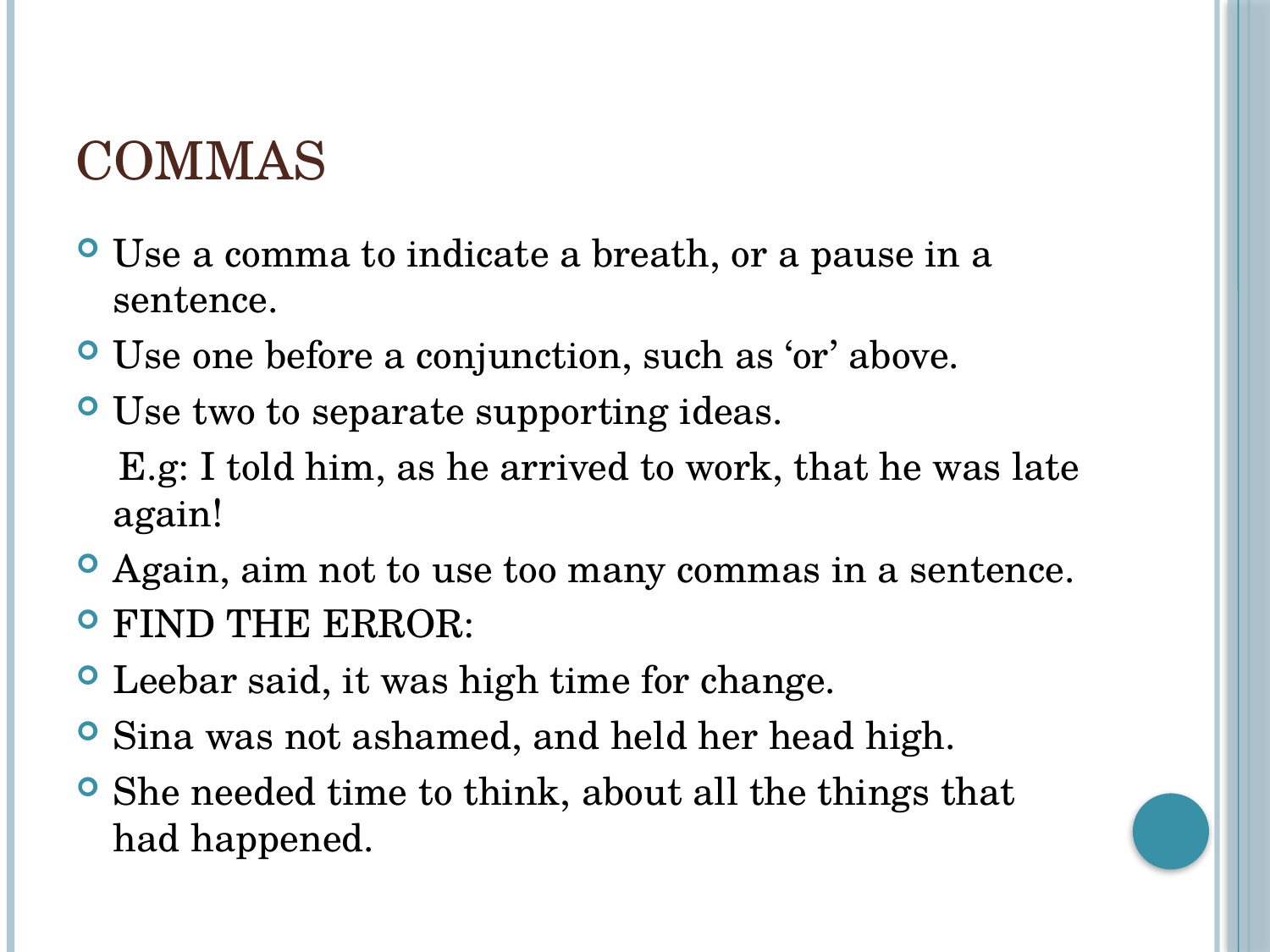

# commas
Use a comma to indicate a breath, or a pause in a sentence.
Use one before a conjunction, such as ‘or’ above.
Use two to separate supporting ideas.
    E.g: I told him, as he arrived to work, that he was late again!
Again, aim not to use too many commas in a sentence.
FIND THE ERROR:
Leebar said, it was high time for change.
Sina was not ashamed, and held her head high.
She needed time to think, about all the things that had happened.